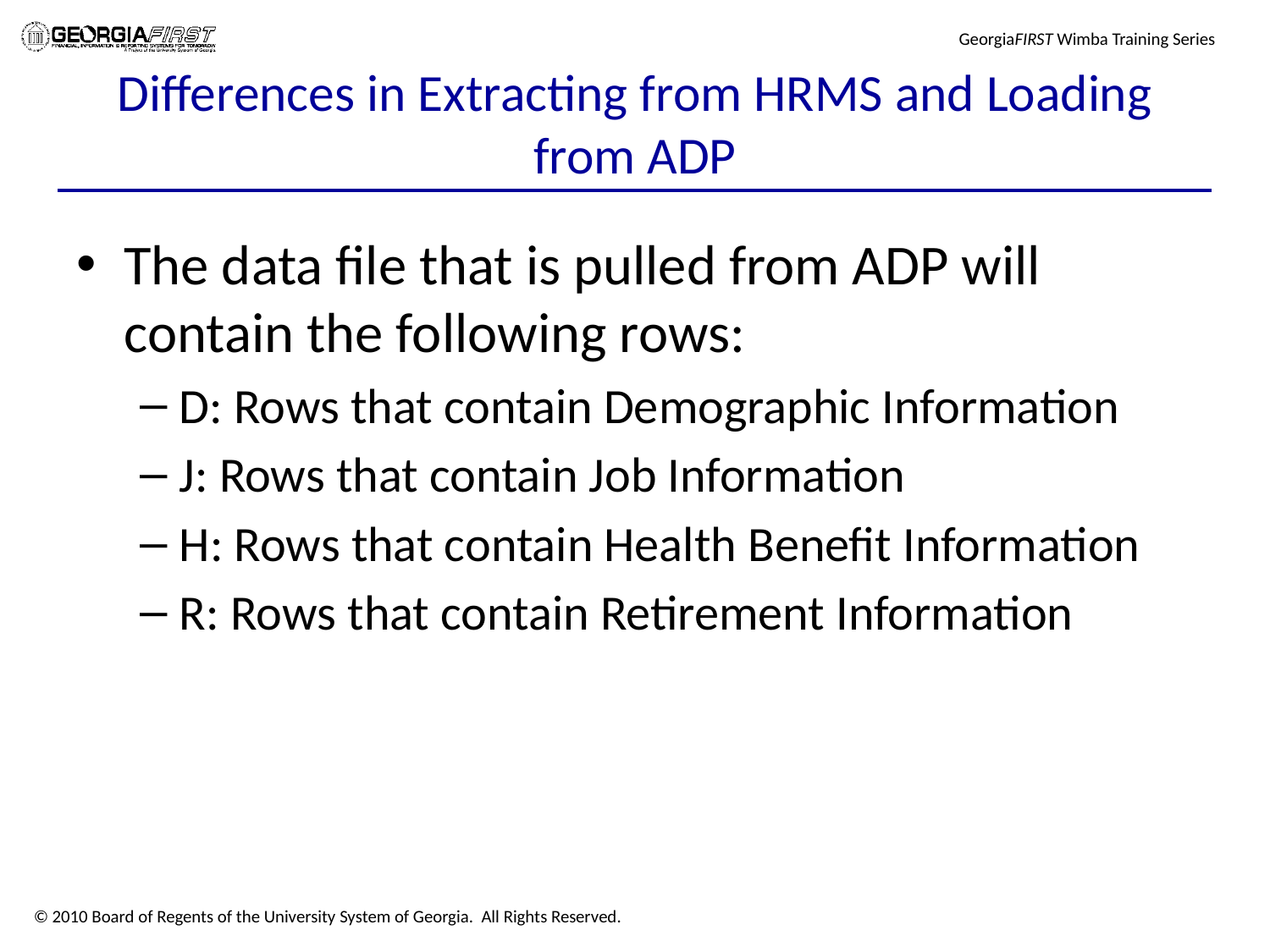

# Differences in Extracting from HRMS and Loading from ADP
The data file that is pulled from ADP will contain the following rows:
D: Rows that contain Demographic Information
J: Rows that contain Job Information
H: Rows that contain Health Benefit Information
R: Rows that contain Retirement Information